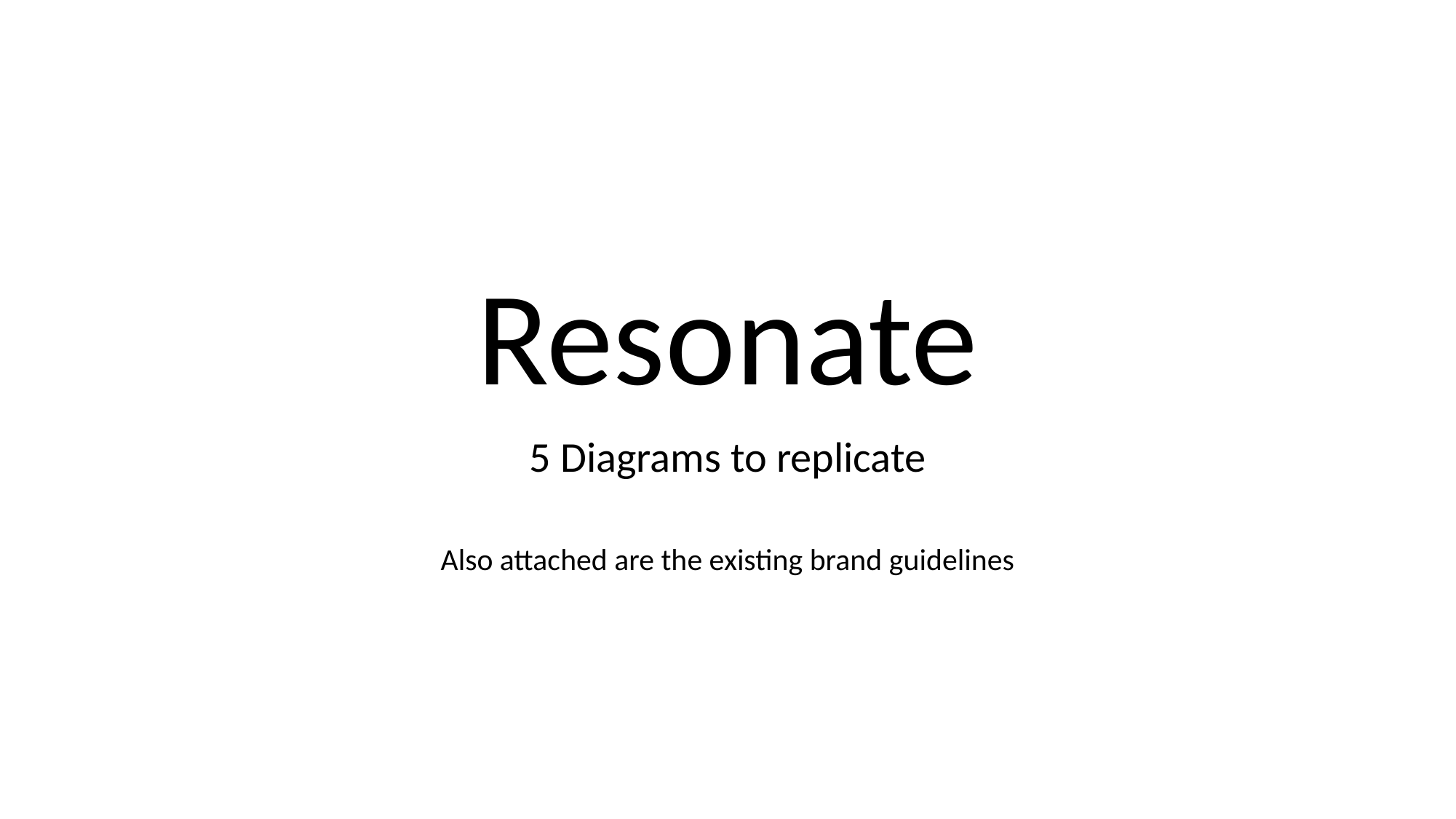

# Resonate
5 Diagrams to replicate

Also attached are the existing brand guidelines